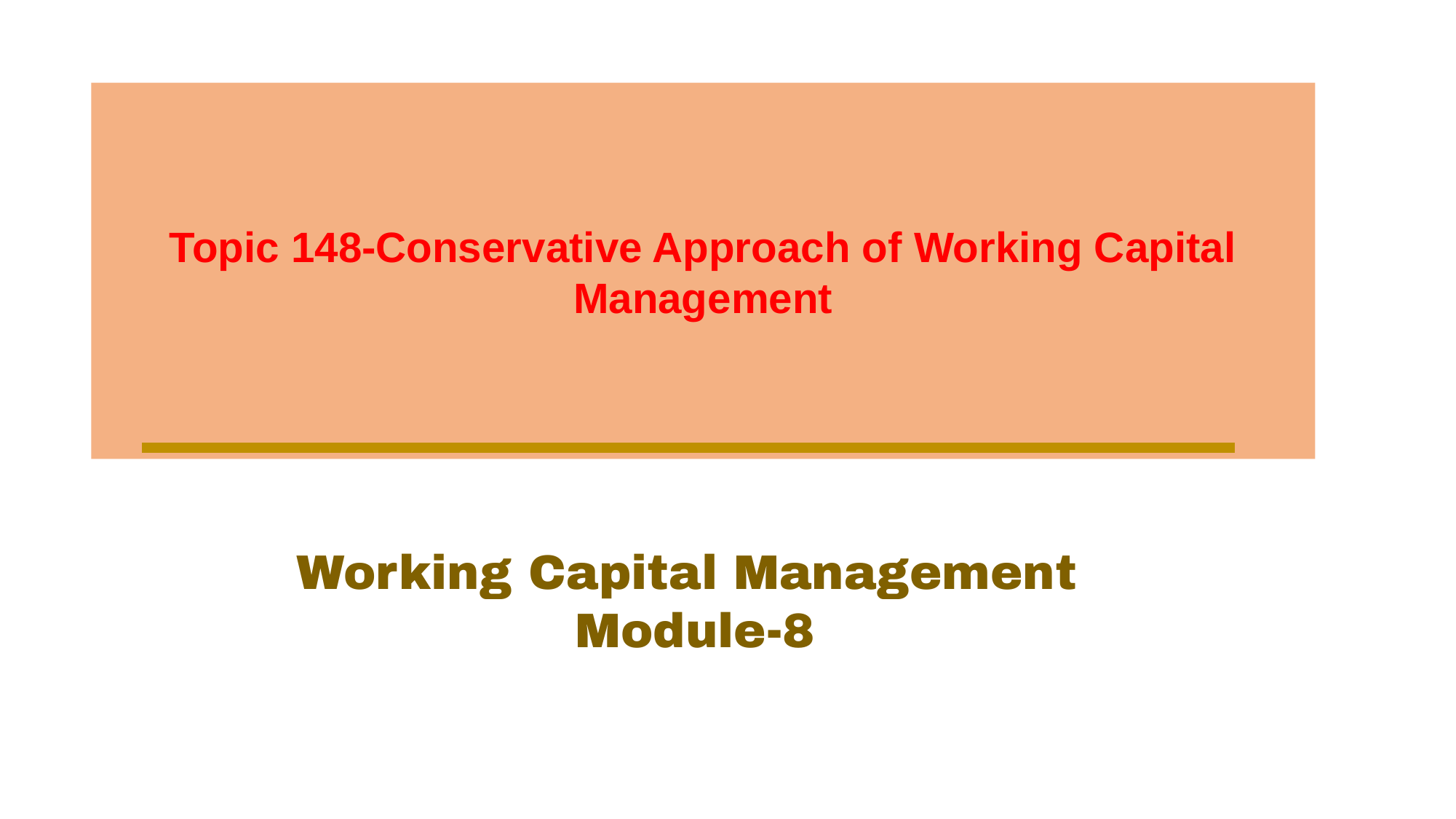

Topic 148-Conservative Approach of Working Capital Management
Working Capital Management
Module-8